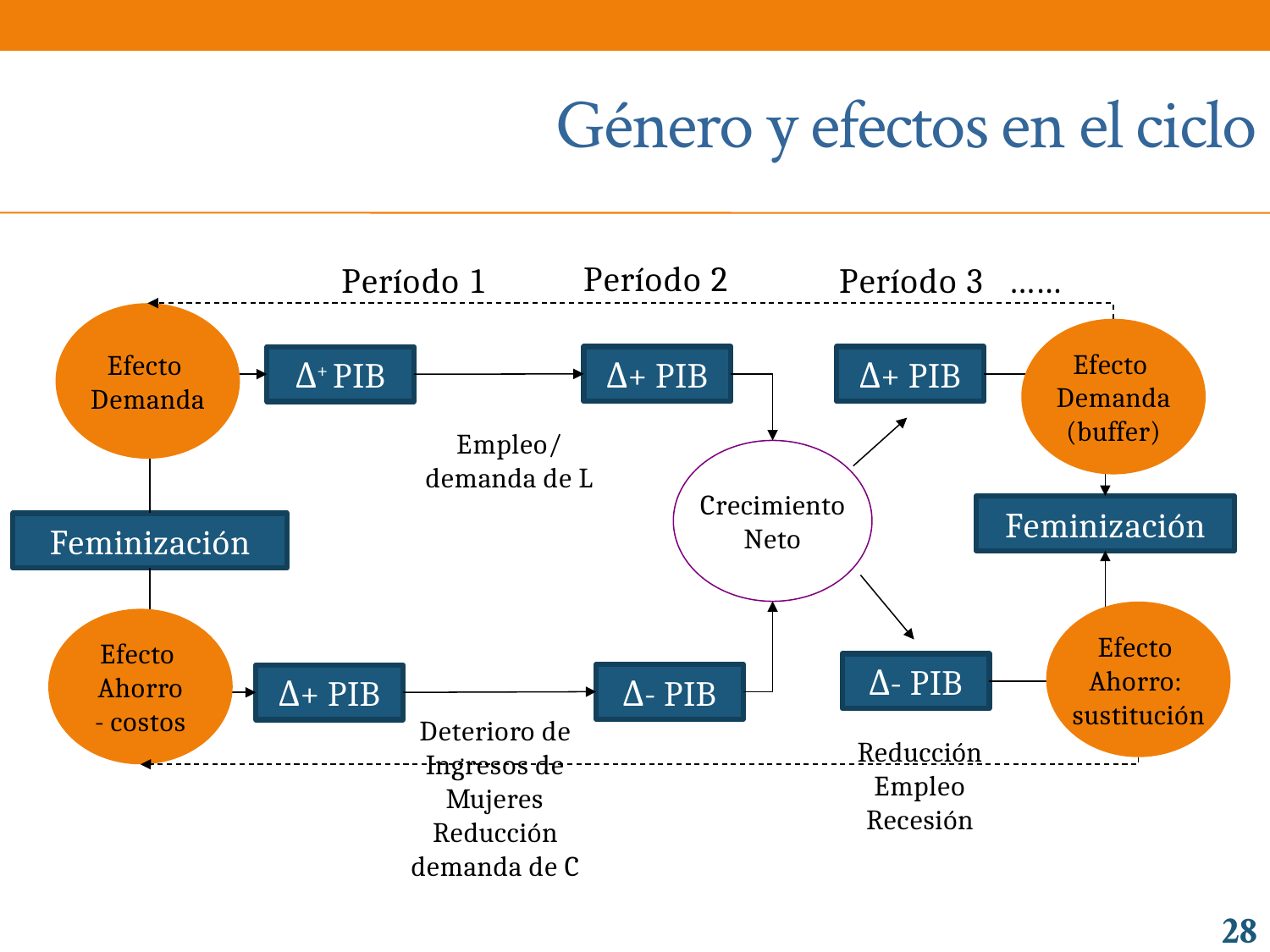

# Género y efectos en el ciclo
Período 2
Período 3   ……
Período 1
Efecto
Demanda
Efecto
Demanda
(buffer)
Δ+ PIB
Δ+ PIB
Δ+ PIB

Empleo/
demanda de L
Crecimiento
Neto
Feminización
Feminización

Efecto
Ahorro:
sustitución
Efecto
Ahorro
- costos
Δ- PIB
Δ- PIB
Δ+ PIB
Deterioro de Ingresos de Mujeres
Reducción demanda de C
Reducción Empleo
Recesión
28